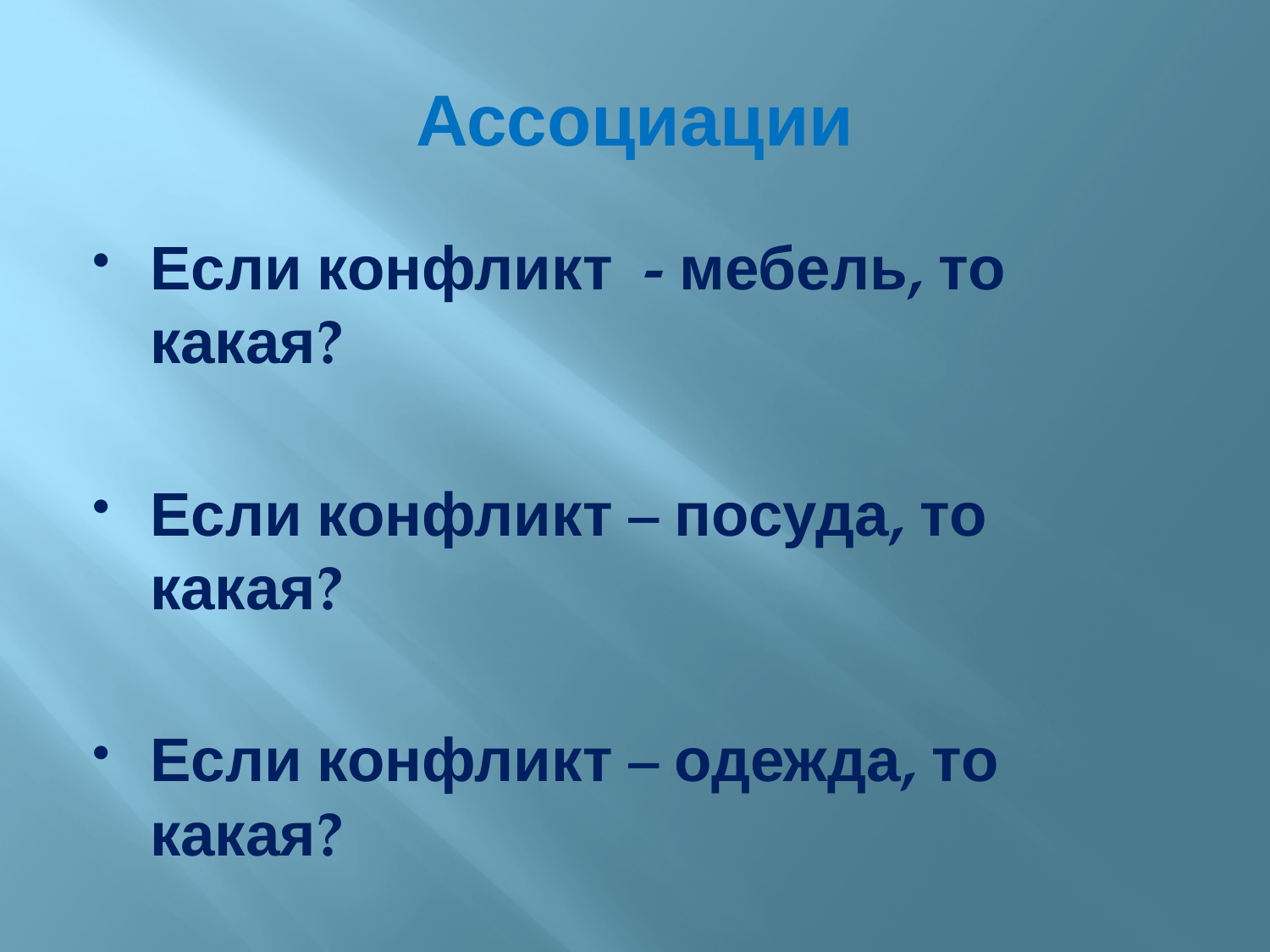

# Ассоциации
Если конфликт  - мебель, то какая?

Если конфликт – посуда, то какая?

Если конфликт – одежда, то какая?